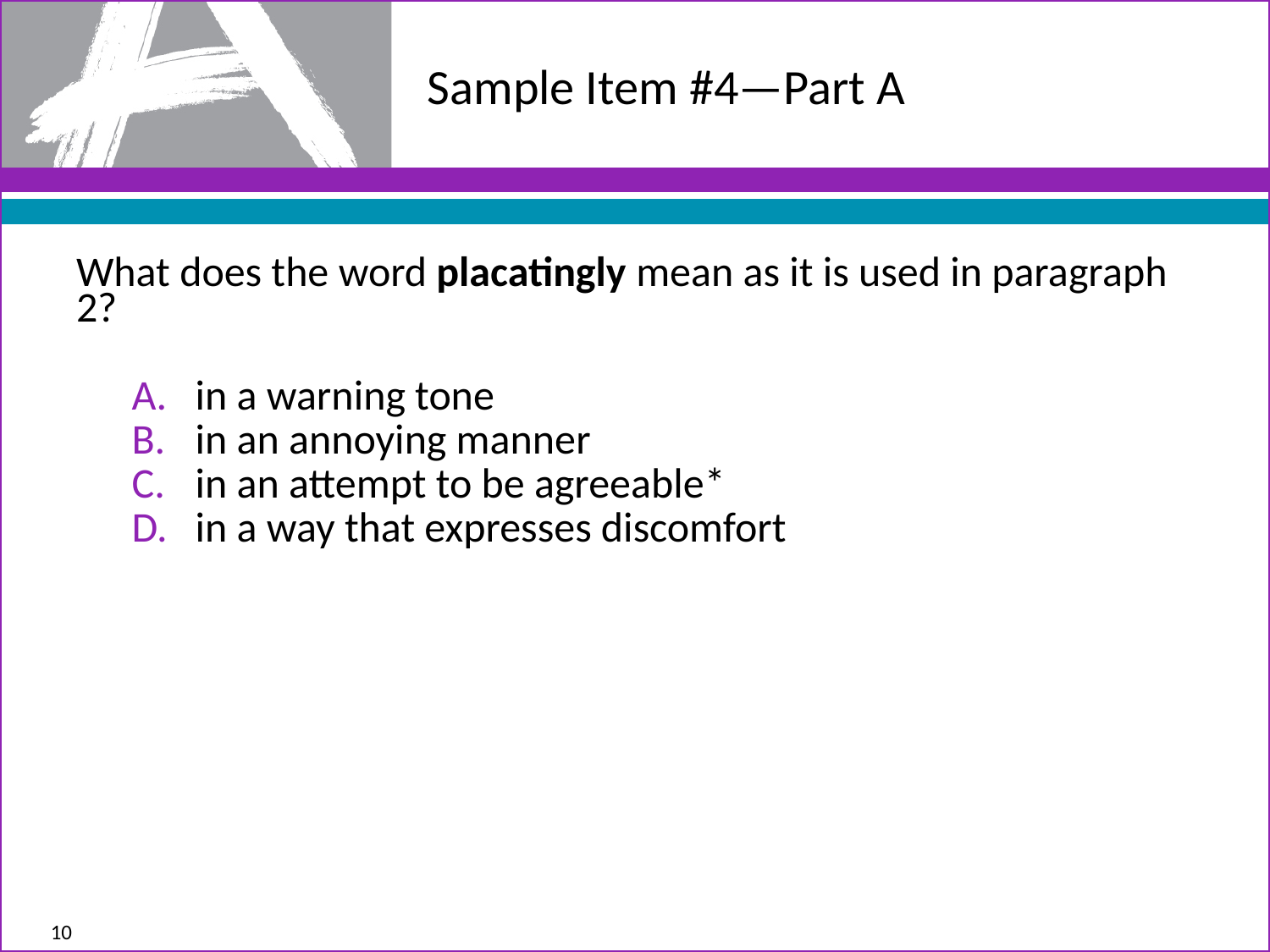

# Sample Item #4—Part A

What does the word placatingly mean as it is used in paragraph 2?

in a warning tone
in an annoying manner
in an attempt to be agreeable*
in a way that expresses discomfort

10